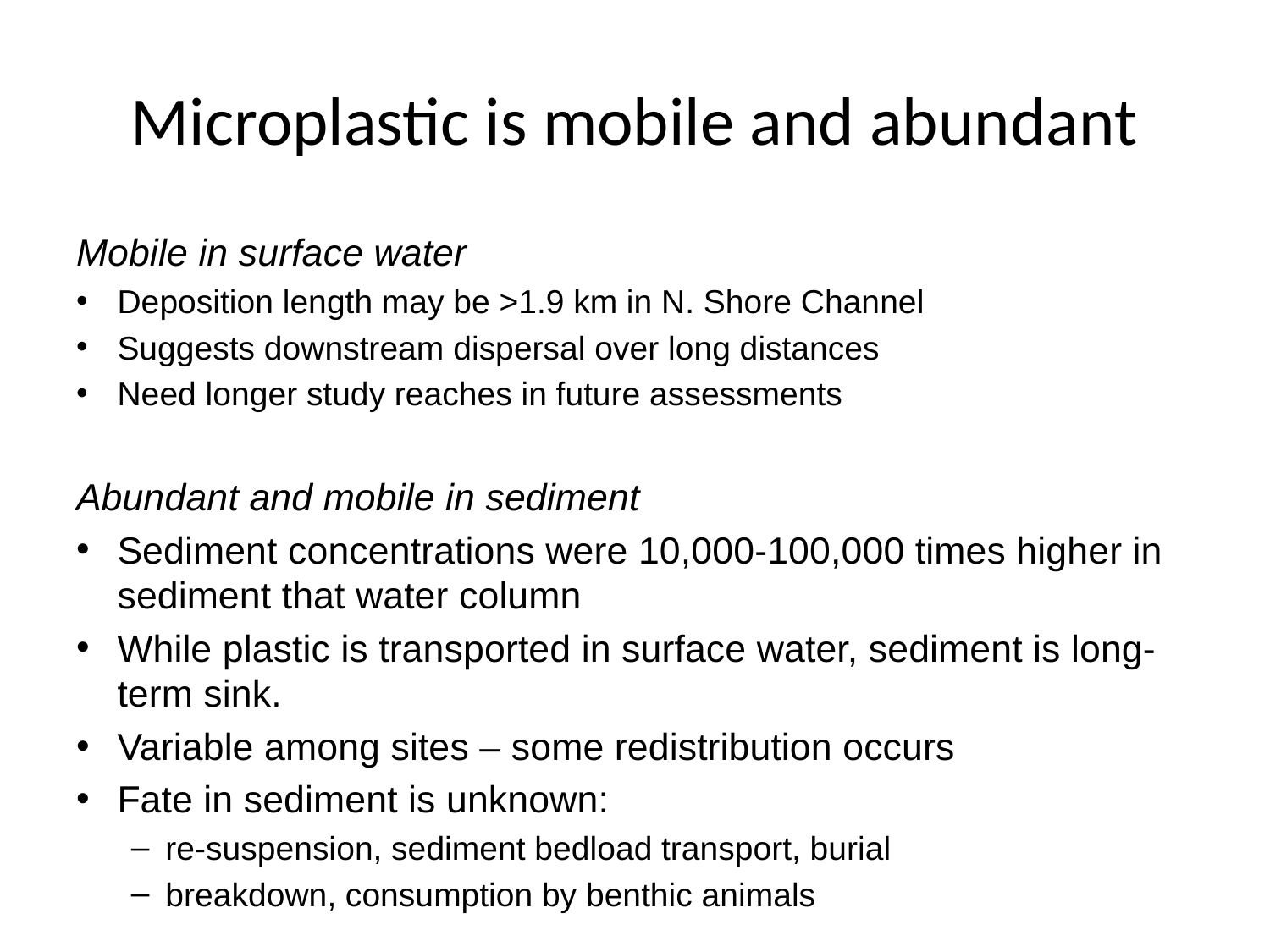

# Microplastic is mobile and abundant
Mobile in surface water
Deposition length may be >1.9 km in N. Shore Channel
Suggests downstream dispersal over long distances
Need longer study reaches in future assessments

Abundant and mobile in sediment
Sediment concentrations were 10,000-100,000 times higher in sediment that water column
While plastic is transported in surface water, sediment is long-term sink.
Variable among sites – some redistribution occurs
Fate in sediment is unknown:
re-suspension, sediment bedload transport, burial
breakdown, consumption by benthic animals